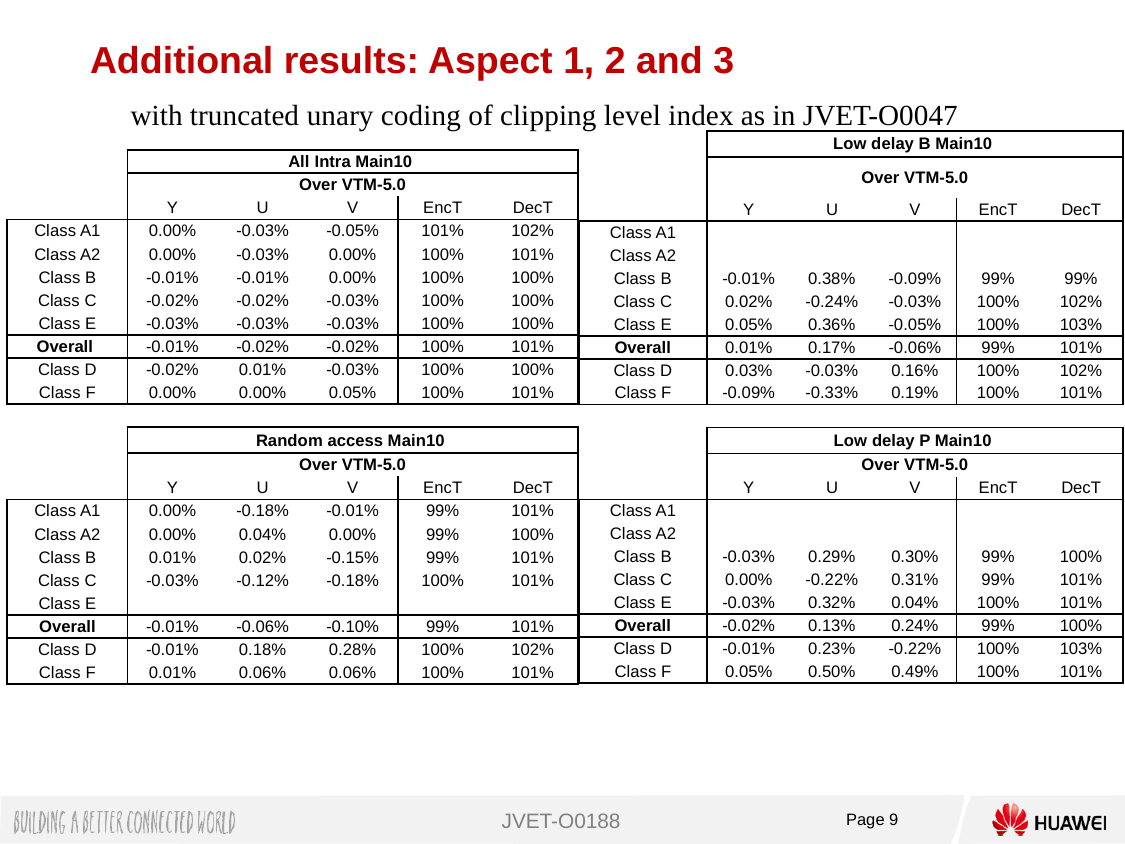

Additional results: Aspect 1, 2 and 3

with truncated unary coding of clipping level index as in JVET-O0047
|  |  | Low delay B Main10 |  |  |  |
| --- | --- | --- | --- | --- | --- |
|  | Over VTM-5.0 |  |  |  |  |
|  | Y | U | V | EncT | DecT |
| Class A1 |  |  |  |  |  |
| Class A2 |  |  |  |  |  |
| Class B | -0.01% | 0.38% | -0.09% | 99% | 99% |
| Class C | 0.02% | -0.24% | -0.03% | 100% | 102% |
| Class E | 0.05% | 0.36% | -0.05% | 100% | 103% |
| Overall | 0.01% | 0.17% | -0.06% | 99% | 101% |
| Class D | 0.03% | -0.03% | 0.16% | 100% | 102% |
| Class F | -0.09% | -0.33% | 0.19% | 100% | 101% |
|  |  |  |  |  |  |
|  |  | Low delay P Main10 |  |  |  |
|  |  | Over VTM-5.0 |  |  |  |
|  | Y | U | V | EncT | DecT |
| Class A1 |  |  |  |  |  |
| Class A2 |  |  |  |  |  |
| Class B | -0.03% | 0.29% | 0.30% | 99% | 100% |
| Class C | 0.00% | -0.22% | 0.31% | 99% | 101% |
| Class E | -0.03% | 0.32% | 0.04% | 100% | 101% |
| Overall | -0.02% | 0.13% | 0.24% | 99% | 100% |
| Class D | -0.01% | 0.23% | -0.22% | 100% | 103% |
| Class F | 0.05% | 0.50% | 0.49% | 100% | 101% |
|  | All Intra Main10 |  |  |  |  |
| --- | --- | --- | --- | --- | --- |
|  | Over VTM-5.0 |  |  |  |  |
|  | Y | U | V | EncT | DecT |
| Class A1 | 0.00% | -0.03% | -0.05% | 101% | 102% |
| Class A2 | 0.00% | -0.03% | 0.00% | 100% | 101% |
| Class B | -0.01% | -0.01% | 0.00% | 100% | 100% |
| Class C | -0.02% | -0.02% | -0.03% | 100% | 100% |
| Class E | -0.03% | -0.03% | -0.03% | 100% | 100% |
| Overall | -0.01% | -0.02% | -0.02% | 100% | 101% |
| Class D | -0.02% | 0.01% | -0.03% | 100% | 100% |
| Class F | 0.00% | 0.00% | 0.05% | 100% | 101% |
|  |  |  |  |  |  |
|  |  | Random access Main10 |  |  |  |
|  | Over VTM-5.0 |  |  |  |  |
|  | Y | U | V | EncT | DecT |
| Class A1 | 0.00% | -0.18% | -0.01% | 99% | 101% |
| Class A2 | 0.00% | 0.04% | 0.00% | 99% | 100% |
| Class B | 0.01% | 0.02% | -0.15% | 99% | 101% |
| Class C | -0.03% | -0.12% | -0.18% | 100% | 101% |
| Class E |  |  |  |  |  |
| Overall | -0.01% | -0.06% | -0.10% | 99% | 101% |
| Class D | -0.01% | 0.18% | 0.28% | 100% | 102% |
| Class F | 0.01% | 0.06% | 0.06% | 100% | 101% |